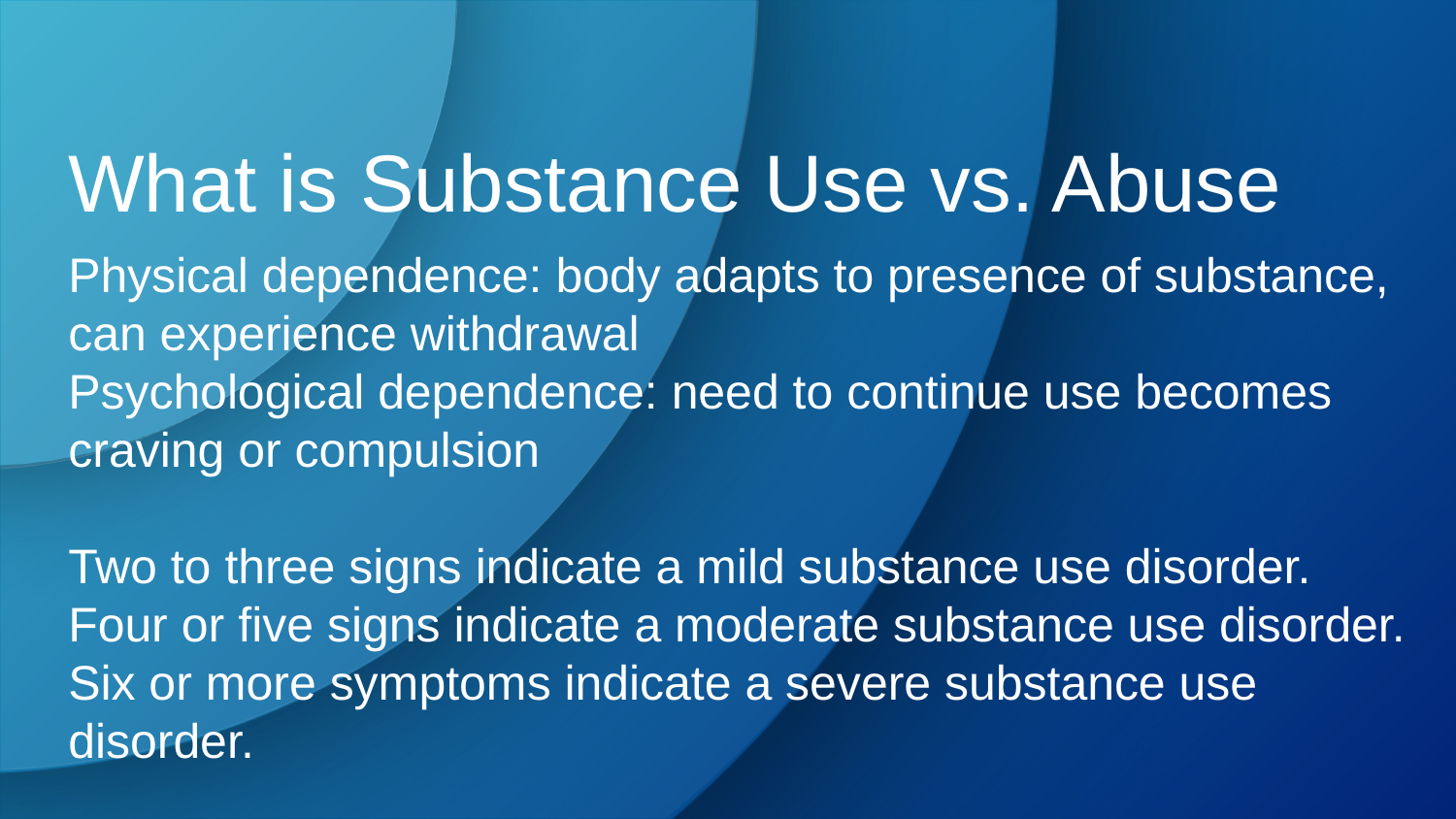

What is Substance Use vs. Abuse
Physical dependence: body adapts to presence of substance, can experience withdrawal
Psychological dependence: need to continue use becomes craving or compulsion

Two to three signs indicate a mild substance use disorder.
Four or five signs indicate a moderate substance use disorder.
Six or more symptoms indicate a severe substance use disorder.